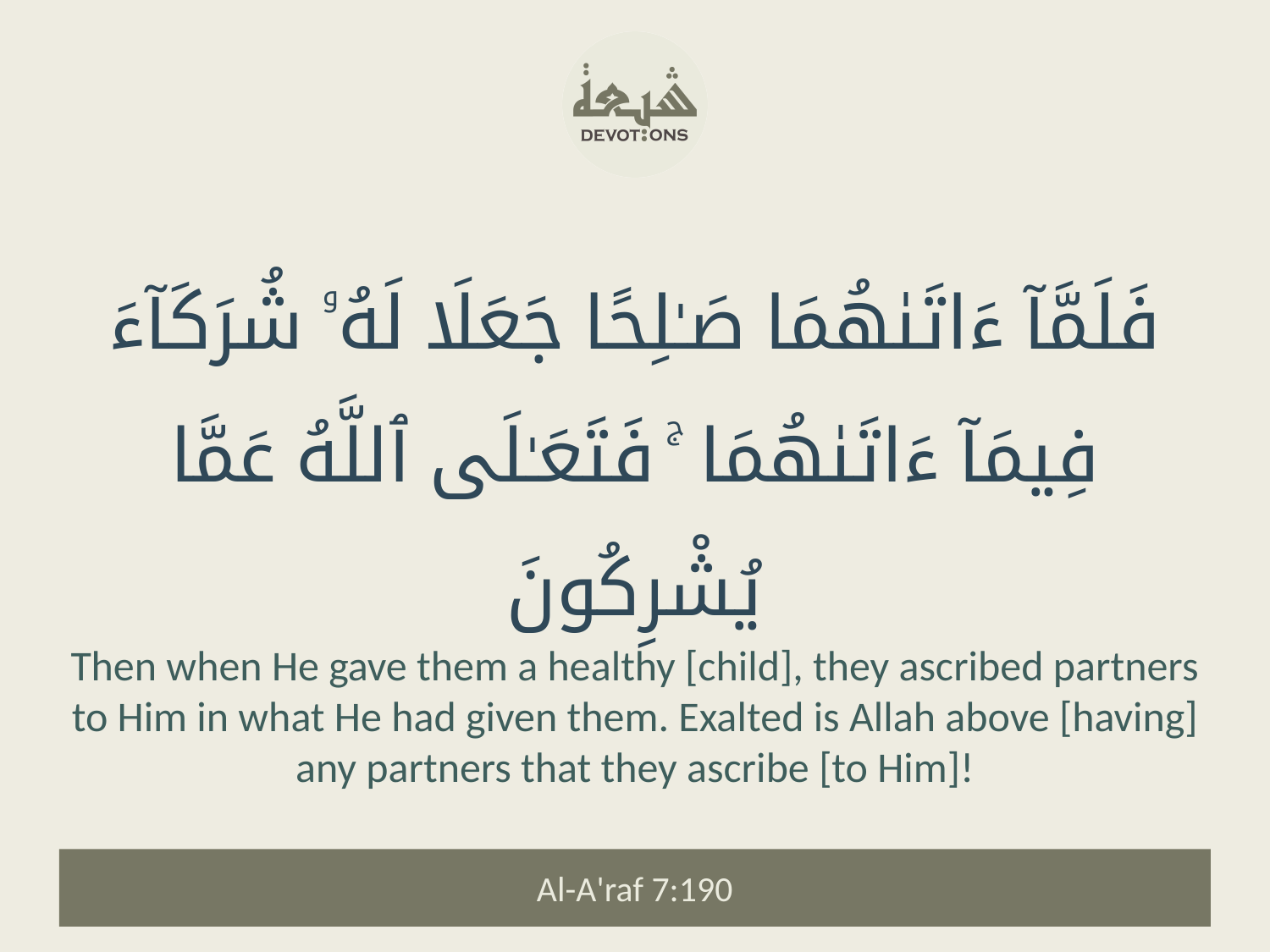

فَلَمَّآ ءَاتَىٰهُمَا صَـٰلِحًا جَعَلَا لَهُۥ شُرَكَآءَ فِيمَآ ءَاتَىٰهُمَا ۚ فَتَعَـٰلَى ٱللَّهُ عَمَّا يُشْرِكُونَ
Then when He gave them a healthy [child], they ascribed partners to Him in what He had given them. Exalted is Allah above [having] any partners that they ascribe [to Him]!
Al-A'raf 7:190